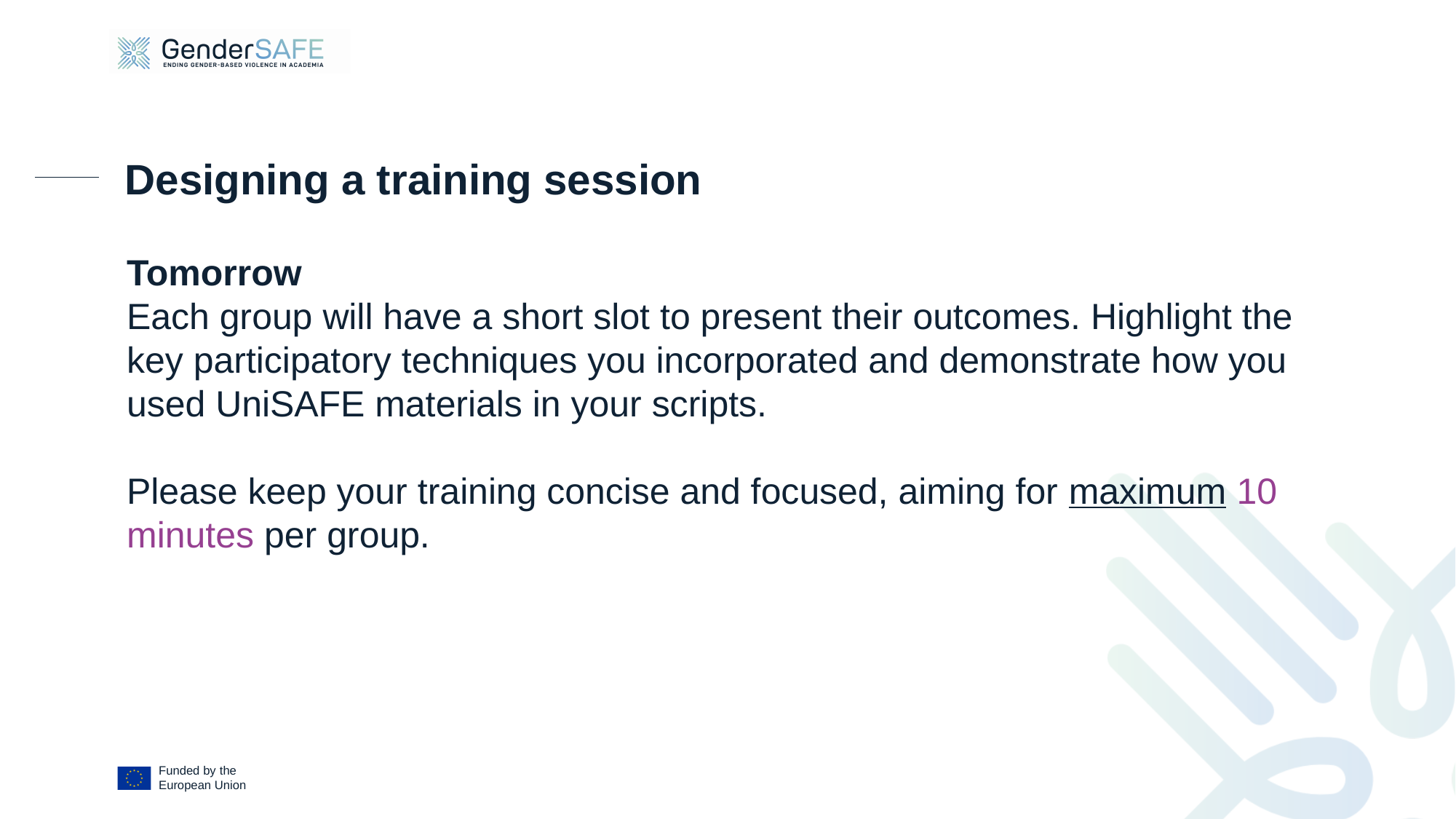

# Designing a training session
Tomorrow
Each group will have a short slot to present their outcomes. Highlight the key participatory techniques you incorporated and demonstrate how you used UniSAFE materials in your scripts.

Please keep your training concise and focused, aiming for maximum 10 minutes per group.